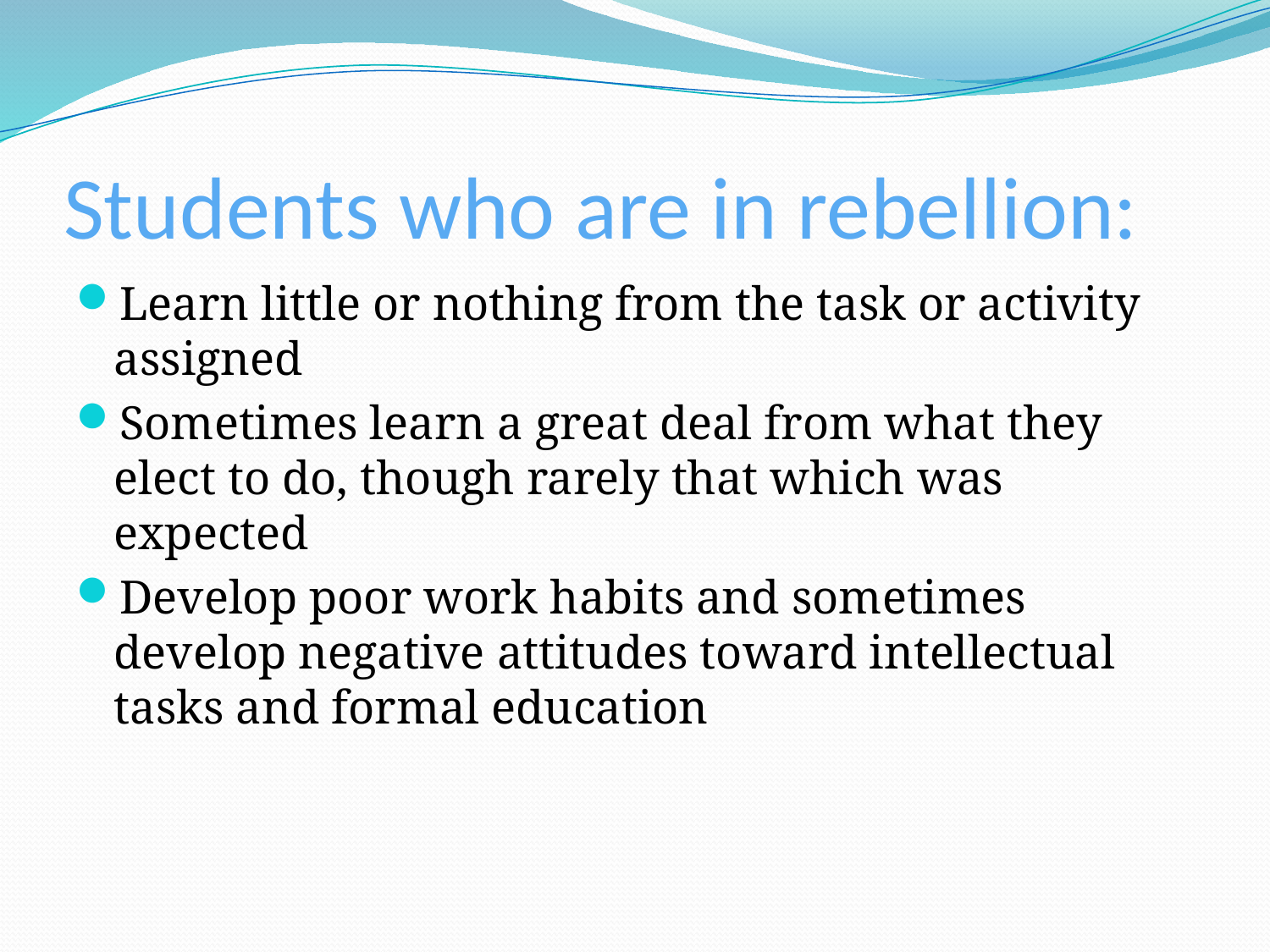

# Students who are in rebellion:
Learn little or nothing from the task or activity assigned
Sometimes learn a great deal from what they elect to do, though rarely that which was expected
Develop poor work habits and sometimes develop negative attitudes toward intellectual tasks and formal education